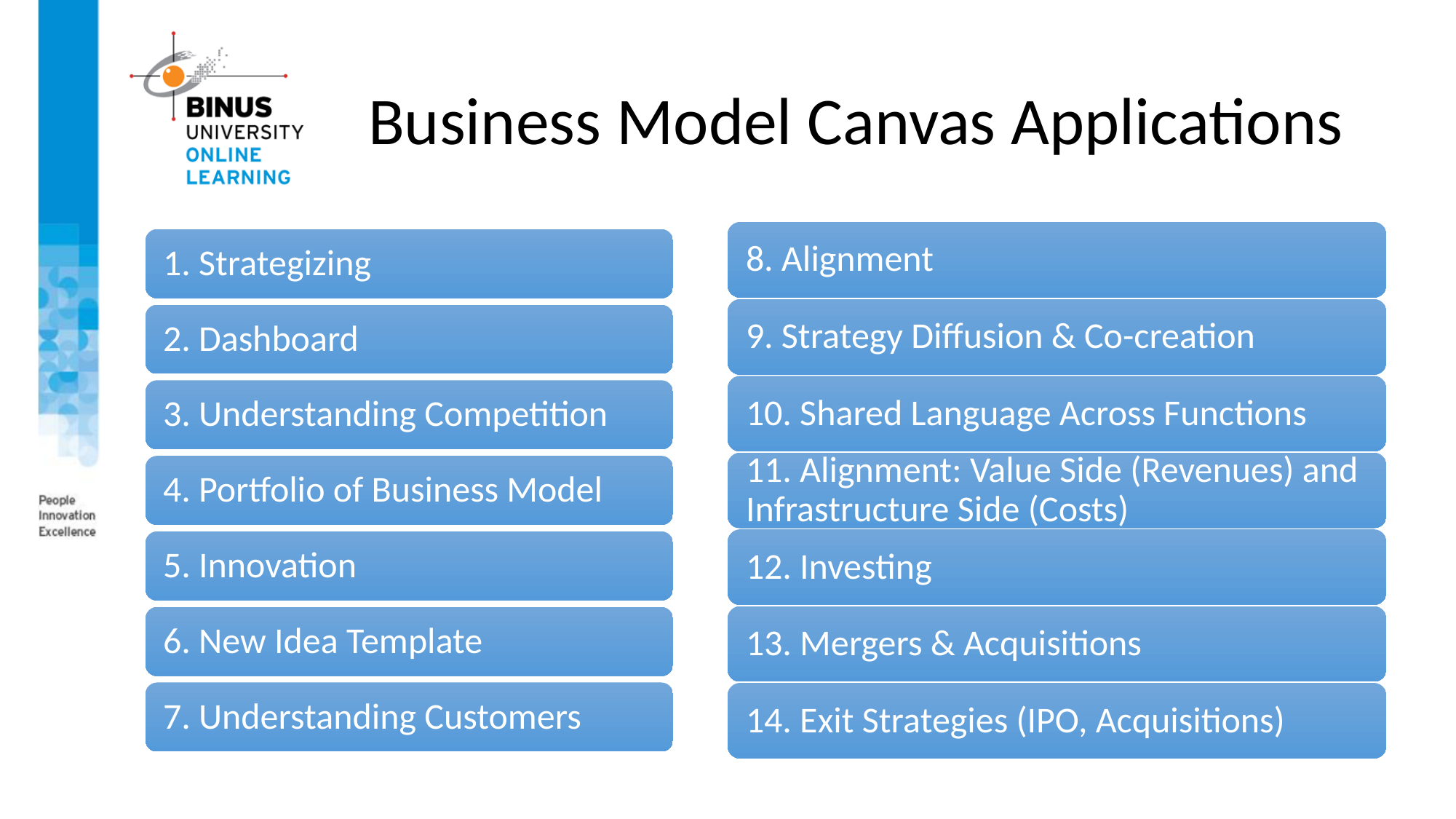

# Business Model Canvas Applications
8. Alignment
9. Strategy Diffusion & Co-creation
10. Shared Language Across Functions
11. Alignment: Value Side (Revenues) and Infrastructure Side (Costs)
12. Investing
13. Mergers & Acquisitions
14. Exit Strategies (IPO, Acquisitions)
1. Strategizing
2. Dashboard
3. Understanding Competition
4. Portfolio of Business Model
5. Innovation
6. New Idea Template
7. Understanding Customers